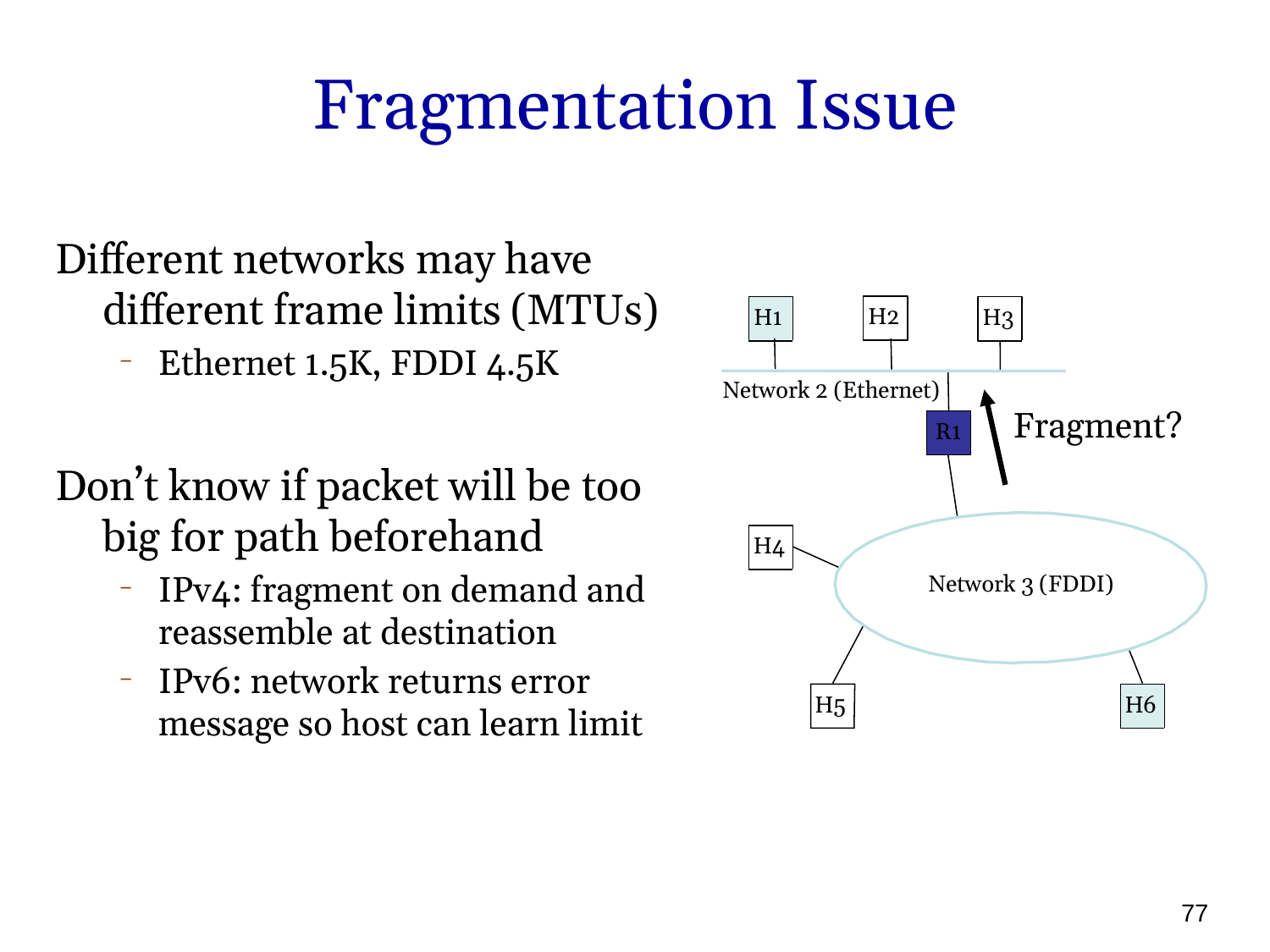

# Fragmentation Issue
Different networks may have different frame limits (MTUs)
Ethernet 1.5K, FDDI 4.5K

Don’t know if packet will be too big for path beforehand
IPv4: fragment on demand and reassemble at destination
IPv6: network returns error message so host can learn limit

H2
H1
H3

Network 2 (Ethernet)

Fragment?

R1

H4

Network 3 (FDDI)

H5
H6
77